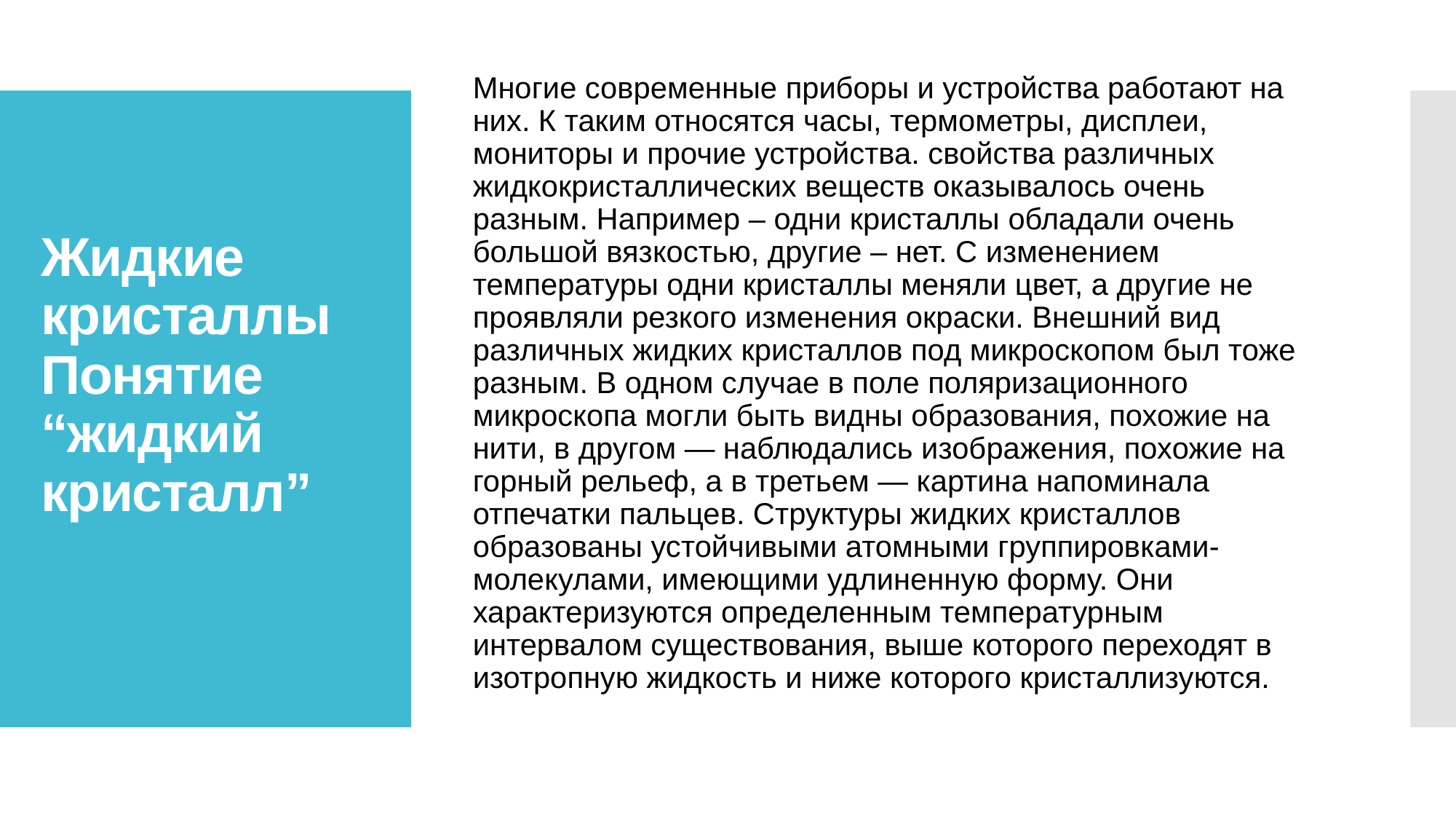

Многие современные приборы и устройства работают на них. К таким относятся часы, термометры, дисплеи, мониторы и прочие устройства. свойства различных жидкокристаллических веществ оказывалось очень разным. Например – одни кристаллы обладали очень большой вязкостью, другие – нет. С изменением температуры одни кристаллы меняли цвет, а другие не проявляли резкого изменения окраски. Внешний вид различных жидких кристаллов под микроскопом был тоже разным. В одном случае в поле поляризационного микроскопа могли быть видны образования, похожие на нити, в другом — наблюдались изображения, похожие на горный рельеф, а в третьем — картина напоминала отпечатки пальцев. Структуры жидких кристаллов образованы устойчивыми атомными группировками-молекулами, имеющими удлиненную форму. Они характеризуются определенным температурным интервалом существования, выше которого переходят в изотропную жидкость и ниже которого кристаллизуются.

# Жидкие кристаллы Понятие “жидкий кристалл”